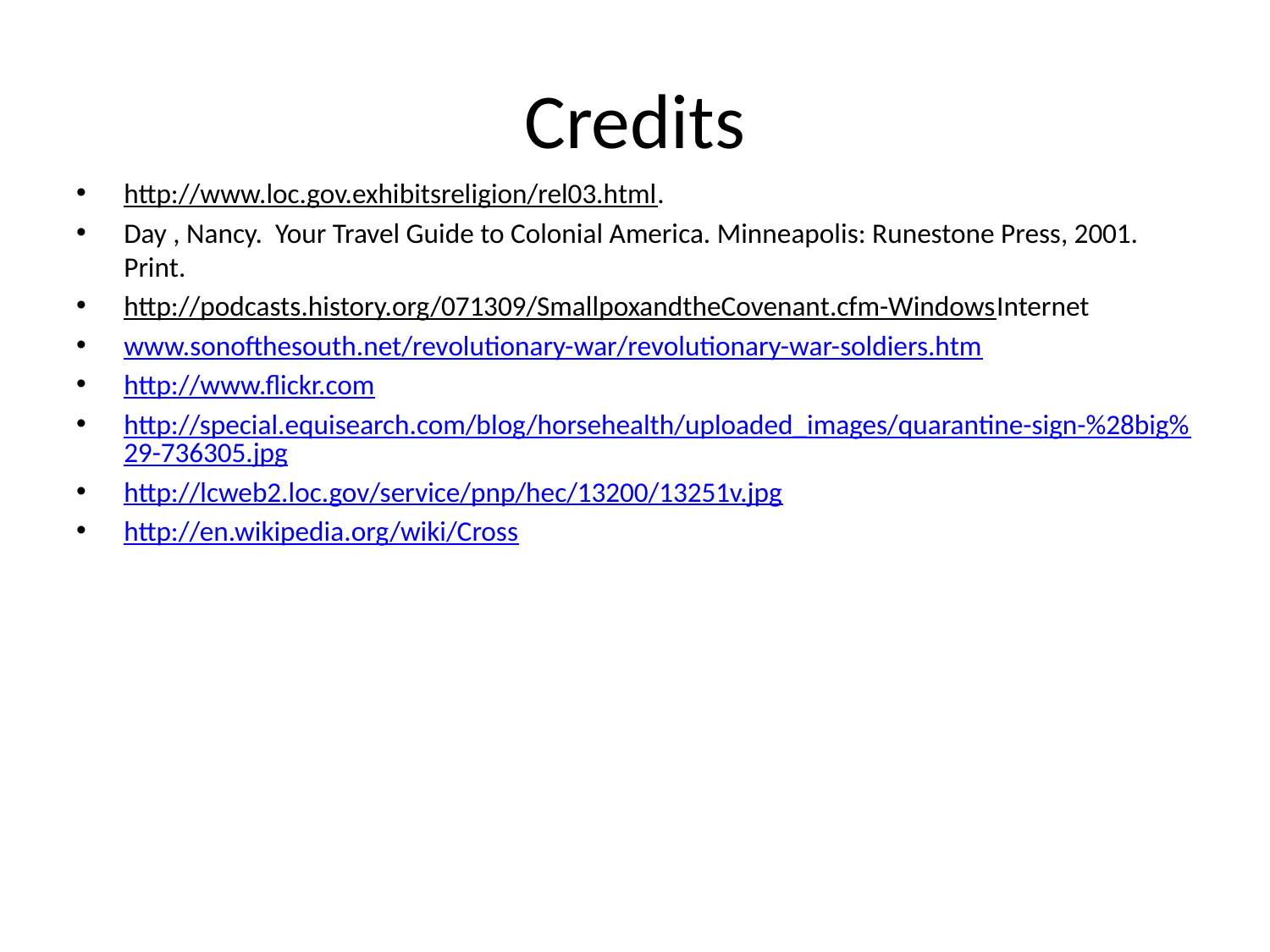

# Credits
http://www.loc.gov.exhibitsreligion/rel03.html.
Day , Nancy.  Your Travel Guide to Colonial America. Minneapolis: Runestone Press, 2001. Print.
http://podcasts.history.org/071309/SmallpoxandtheCovenant.cfm-WindowsInternet
www.sonofthesouth.net/revolutionary-war/revolutionary-war-soldiers.htm
http://www.flickr.com
http://special.equisearch.com/blog/horsehealth/uploaded_images/quarantine-sign-%28big%29-736305.jpg
http://lcweb2.loc.gov/service/pnp/hec/13200/13251v.jpg
http://en.wikipedia.org/wiki/Cross